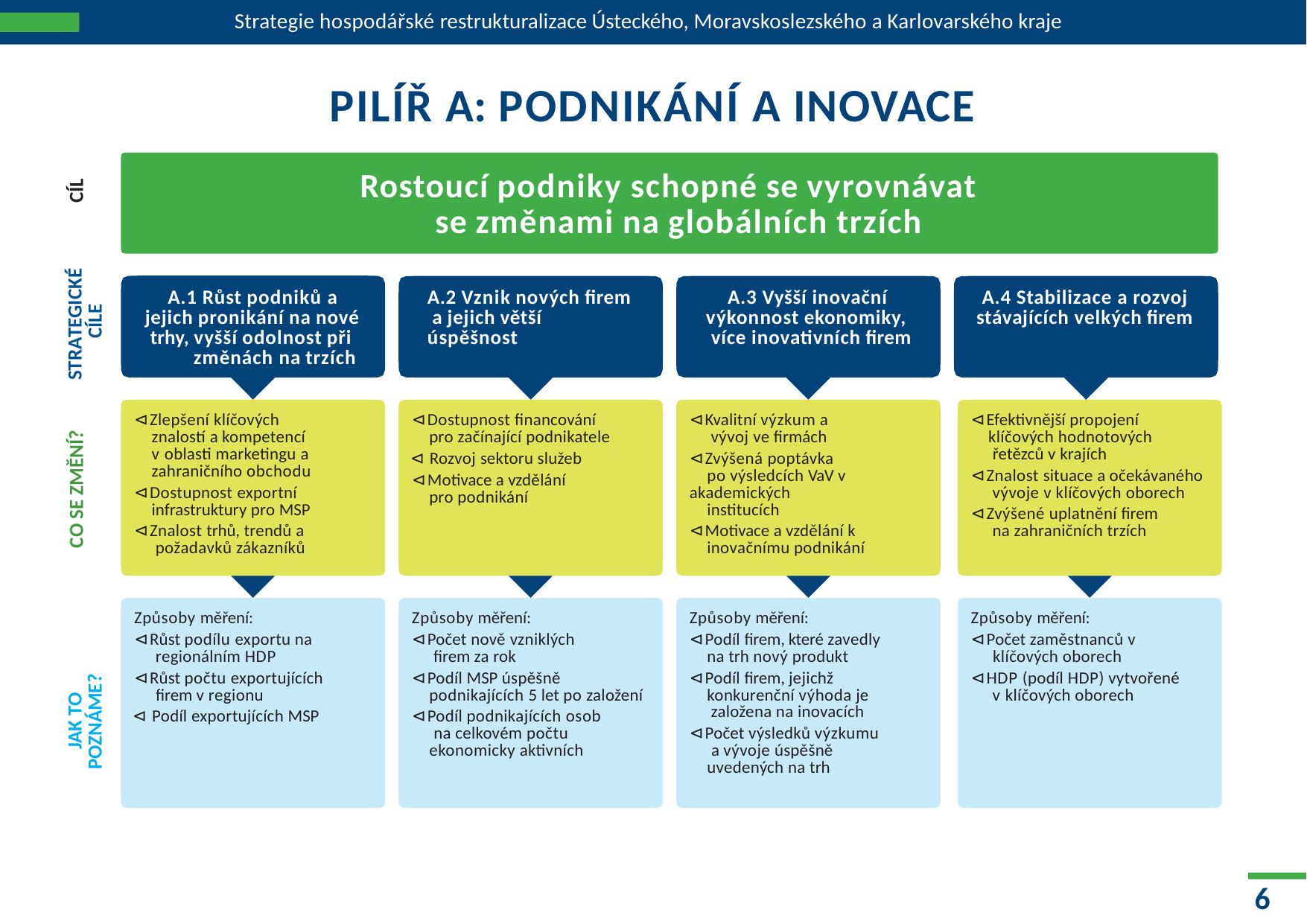

Strategie hospodářské restrukturalizace Ústeckého, Moravskoslezského a Karlovarského kraje

# PILÍŘ A: PODNIKÁNÍ A INOVACE

Rostoucí podniky schopné se vyrovnávat  se změnami na globálních trzích
CÍL
STRATEGICKÉ CÍLE

A.1 Růst podniků a  jejich pronikání na nové  trhy, vyšší odolnost při
změnách na trzích
A.2 Vznik nových firem  a jejich větší úspěšnost
A.3 Vyšší inovační  výkonnost ekonomiky,  více inovativních firem
A.4 Stabilizace a rozvoj  stávajících velkých firem

⊲ Zlepšení klíčových  znalostí a kompetencí  v oblasti marketingu a  zahraničního obchodu
⊲ Dostupnost exportní  infrastruktury pro MSP
⊲ Znalost trhů, trendů a  požadavků zákazníků
⊲ Dostupnost financování  pro začínající podnikatele
⊲    Rozvoj sektoru služeb
⊲ Motivace a vzdělání  pro podnikání
⊲ Kvalitní výzkum a  vývoj ve firmách
⊲ Zvýšená poptávka  po výsledcích VaV v
akademických institucích
⊲ Motivace a vzdělání k  inovačnímu podnikání
⊲ Efektivnější propojení  klíčových hodnotových  řetězců v krajích
⊲ Znalost situace a očekávaného  vývoje v klíčových oborech
⊲ Zvýšené uplatnění firem  na zahraničních trzích
CO SE ZMĚNÍ?

Způsoby měření:
⊲ Růst podílu exportu na  regionálním HDP
⊲ Růst počtu exportujících  firem v regionu
⊲    Podíl exportujících MSP
Způsoby měření:
⊲ Počet nově vzniklých  firem za rok
⊲ Podíl MSP úspěšně  podnikajících 5 let po založení
⊲ Podíl podnikajících osob  na celkovém počtu  ekonomicky aktivních
Způsoby měření:
⊲ Podíl firem, které zavedly  na trh nový produkt
⊲ Podíl firem, jejichž  konkurenční výhoda je  založena na inovacích
⊲ Počet výsledků výzkumu  a vývoje úspěšně  uvedených na trh
Způsoby měření:
⊲ Počet zaměstnanců v  klíčových oborech
⊲ HDP (podíl HDP) vytvořené  v klíčových oborech
JAK TO POZNÁME?
6